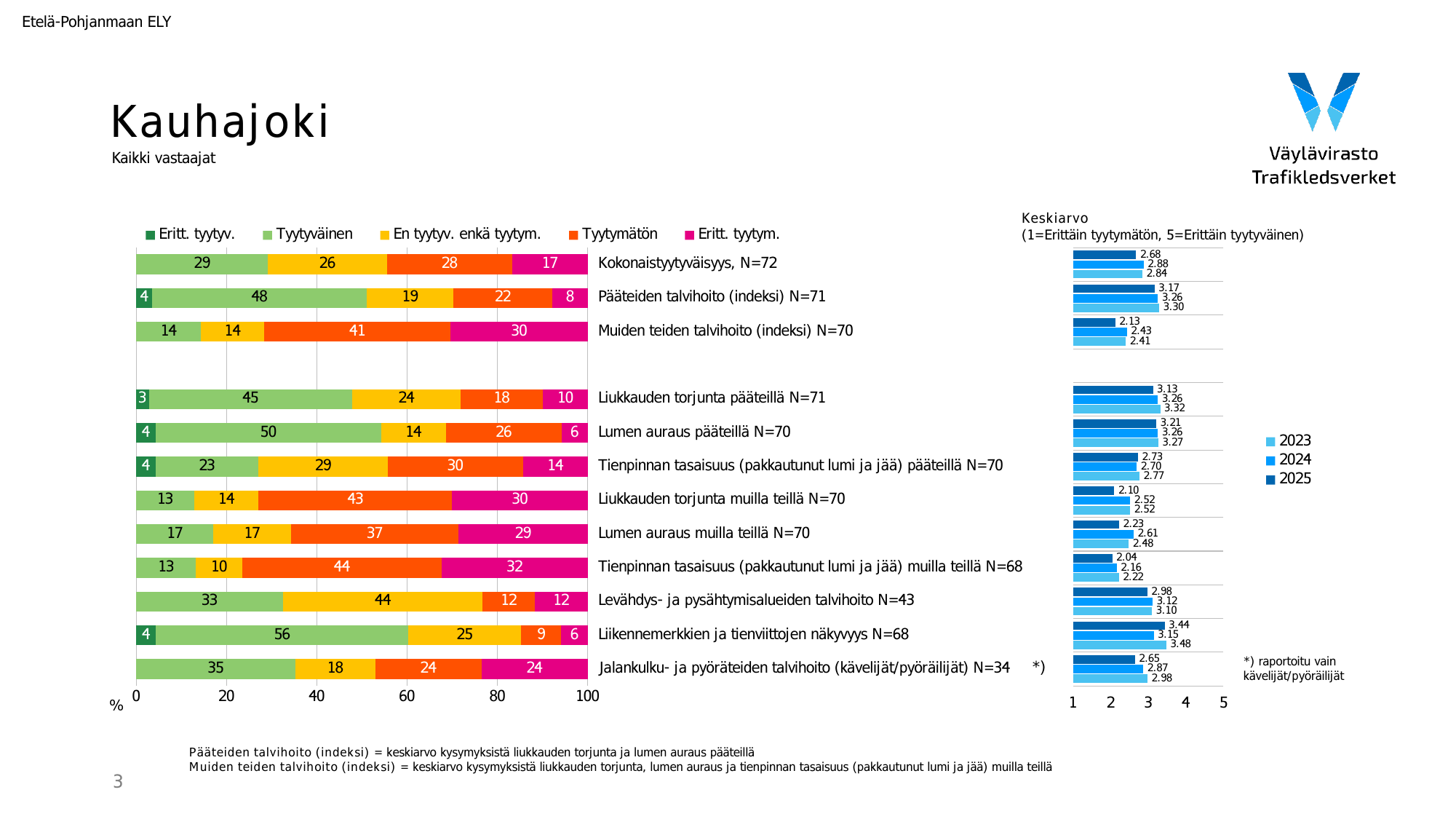

Etelä-Pohjanmaan ELY
# Kauhajoki
Kaikki vastaajat
Keskiarvo
(1=Erittäin tyytymätön, 5=Erittäin tyytyväinen)

### Chart

| Category | Eritt. tyytyv. | Tyytyväinen | En tyytyv. enkä tyytym. | Tyytymätön | Eritt. tyytym. |
|---|---|---|---|---|---|
| Kokonaistyytyväisyys, N=72 | None | 29.166667 | 26.388889 | 27.777778 | 16.666667 |
| Pääteiden talvihoito (indeksi) N=71 | 3.5513075 | 47.5352115 | 19.114688 | 22.012072500000002 | 7.7867204999999995 |
| Muiden teiden talvihoito (indeksi) N=70 | None | 14.411764666666665 | 13.907562999999998 | 41.372549 | 30.30812333333333 |
|  | None | None | None | None | None |
| Liukkauden torjunta pääteillä N=71 | 2.816901 | 45.070423 | 23.943662 | 18.309859 | 9.859155 |
| Lumen auraus pääteillä N=70 | 4.285714 | 50.0 | 14.285714 | 25.714286 | 5.714286 |
| Tienpinnan tasaisuus (pakkautunut lumi ja jää) pääteillä N=70 | 4.285714 | 22.857143 | 28.571429 | 30.0 | 14.285714 |
| Liukkauden torjunta muilla teillä N=70 | None | 12.857143 | 14.285714 | 42.857143 | 30.0 |
| Lumen auraus muilla teillä N=70 | None | 17.142857 | 17.142857 | 37.142857 | 28.571429 |
| Tienpinnan tasaisuus (pakkautunut lumi ja jää) muilla teillä N=68 | None | 13.235294 | 10.294118 | 44.117647 | 32.352941 |
| Levähdys- ja pysähtymisalueiden talvihoito N=43 | None | 32.55814 | 44.186047 | 11.627907 | 11.627907 |
| Liikennemerkkien ja tienviittojen näkyvyys N=68 | 4.411765 | 55.882353 | 25.0 | 8.823529 | 5.882353 |
| Jalankulku- ja pyöräteiden talvihoito (kävelijät/pyöräilijät) N=34 | None | 35.294118 | 17.647059 | 23.529412 | 23.529412 |

### Chart

| Category | 2025 | 2024 | 2023 |
|---|---|---|---|
*) raportoitu vain
kävelijät/pyöräilijät
*)
%
Pääteiden talvihoito (indeksi) = keskiarvo kysymyksistä liukkauden torjunta ja lumen auraus pääteillä
Muiden teiden talvihoito (indeksi) = keskiarvo kysymyksistä liukkauden torjunta, lumen auraus ja tienpinnan tasaisuus (pakkautunut lumi ja jää) muilla teillä

3